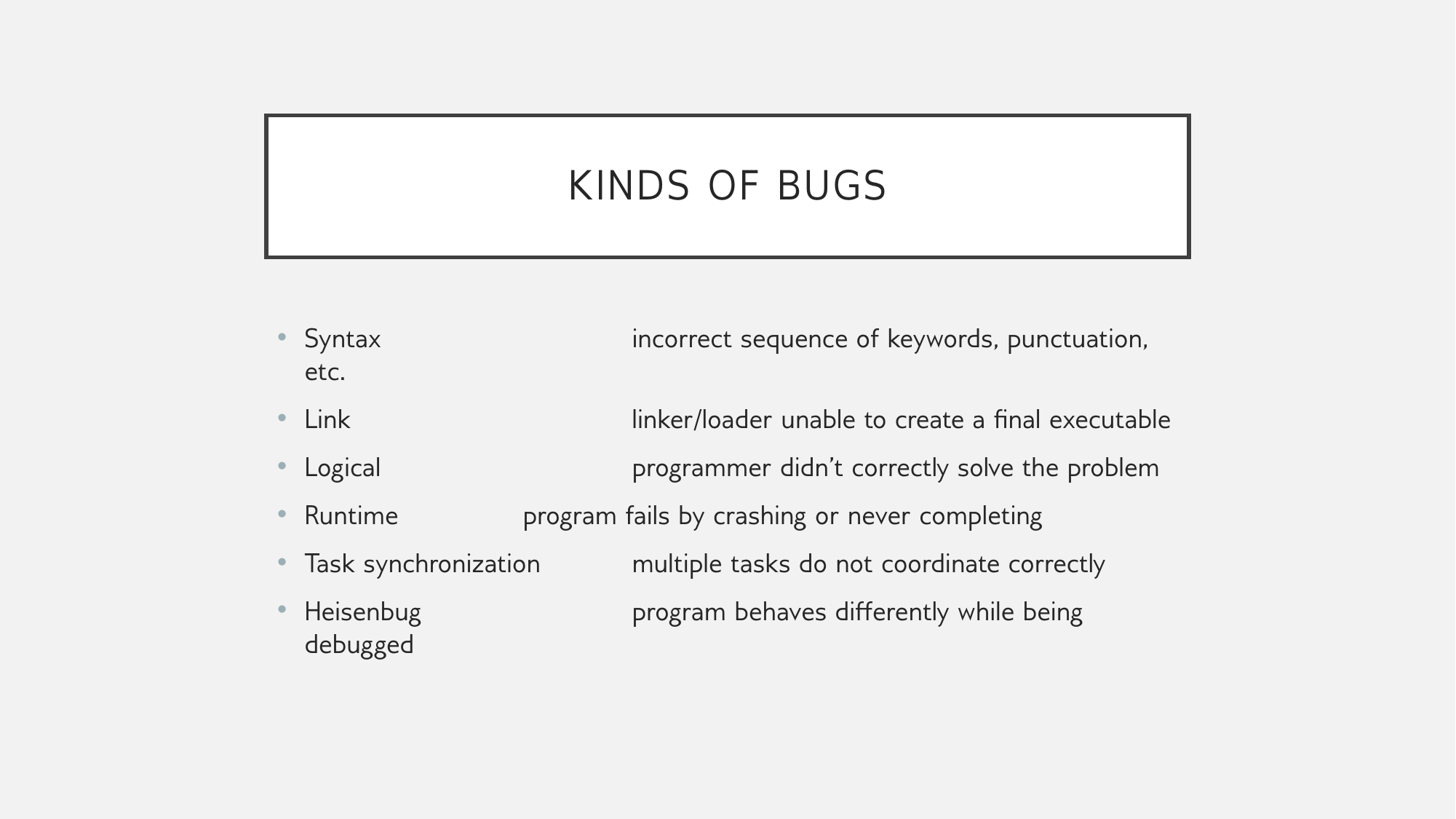

# Kinds of Bugs
Syntax			incorrect sequence of keywords, punctuation, etc.
Link			linker/loader unable to create a final executable
Logical			programmer didn’t correctly solve the problem
Runtime		program fails by crashing or never completing
Task synchronization	multiple tasks do not coordinate correctly
Heisenbug		program behaves differently while being debugged